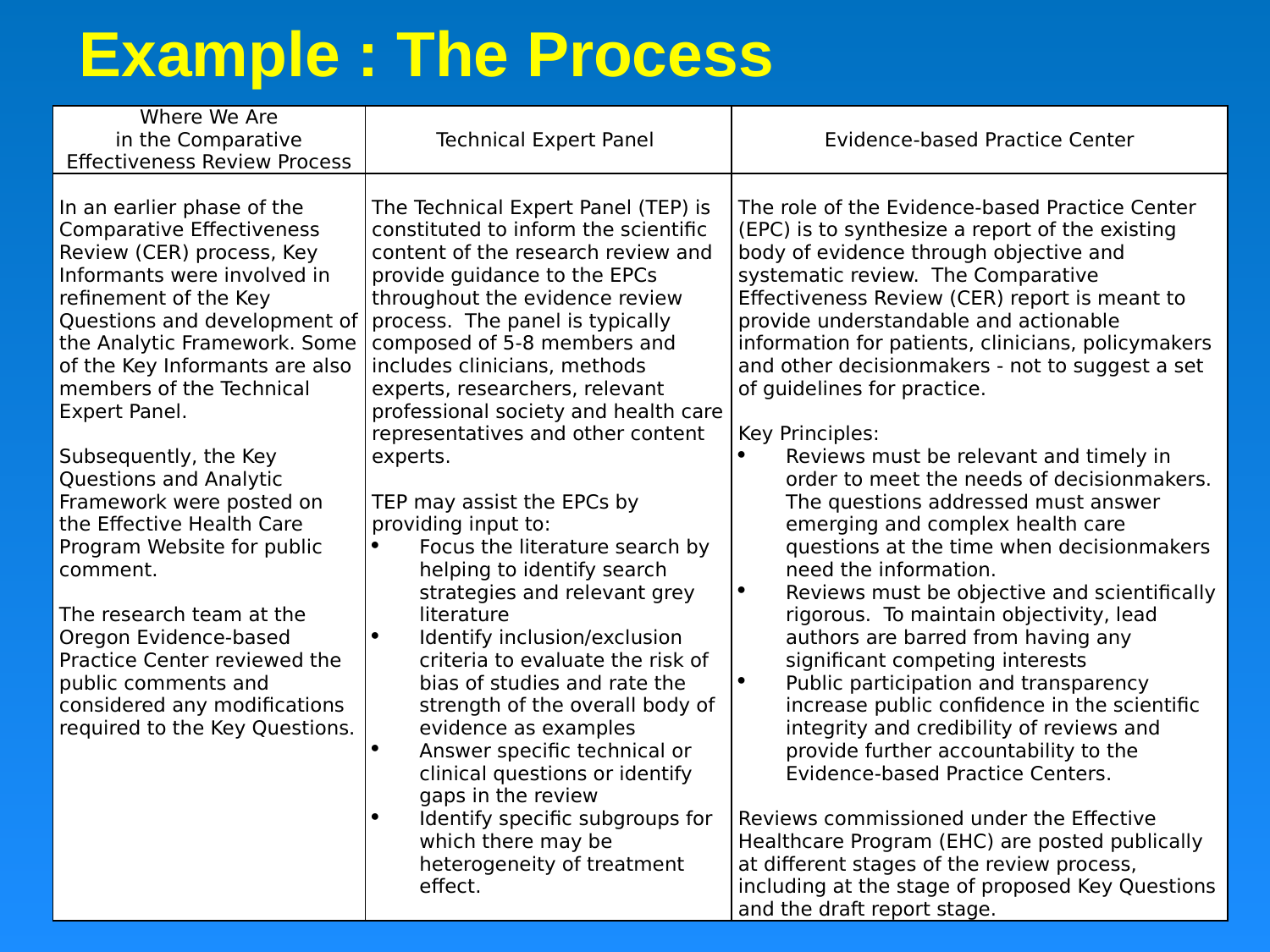

Example : The Process
| Where We Are in the Comparative Effectiveness Review Process | Technical Expert Panel | Evidence-based Practice Center |
| --- | --- | --- |
| In an earlier phase of the Comparative Effectiveness Review (CER) process, Key Informants were involved in refinement of the Key Questions and development of the Analytic Framework. Some of the Key Informants are also members of the Technical Expert Panel.   Subsequently, the Key Questions and Analytic Framework were posted on the Effective Health Care Program Website for public comment.   The research team at the Oregon Evidence-based Practice Center reviewed the public comments and considered any modifications required to the Key Questions. | The Technical Expert Panel (TEP) is constituted to inform the scientific content of the research review and provide guidance to the EPCs throughout the evidence review process. The panel is typically composed of 5-8 members and includes clinicians, methods experts, researchers, relevant professional society and health care representatives and other content experts.   TEP may assist the EPCs by providing input to: Focus the literature search by helping to identify search strategies and relevant grey literature Identify inclusion/exclusion criteria to evaluate the risk of bias of studies and rate the strength of the overall body of evidence as examples Answer specific technical or clinical questions or identify gaps in the review Identify specific subgroups for which there may be heterogeneity of treatment effect. | The role of the Evidence-based Practice Center (EPC) is to synthesize a report of the existing body of evidence through objective and systematic review. The Comparative Effectiveness Review (CER) report is meant to provide understandable and actionable information for patients, clinicians, policymakers and other decisionmakers - not to suggest a set of guidelines for practice.   Key Principles: Reviews must be relevant and timely in order to meet the needs of decisionmakers. The questions addressed must answer emerging and complex health care questions at the time when decisionmakers need the information. Reviews must be objective and scientifically rigorous. To maintain objectivity, lead authors are barred from having any significant competing interests Public participation and transparency increase public confidence in the scientific integrity and credibility of reviews and provide further accountability to the Evidence-based Practice Centers.   Reviews commissioned under the Effective Healthcare Program (EHC) are posted publically at different stages of the review process, including at the stage of proposed Key Questions and the draft report stage. |